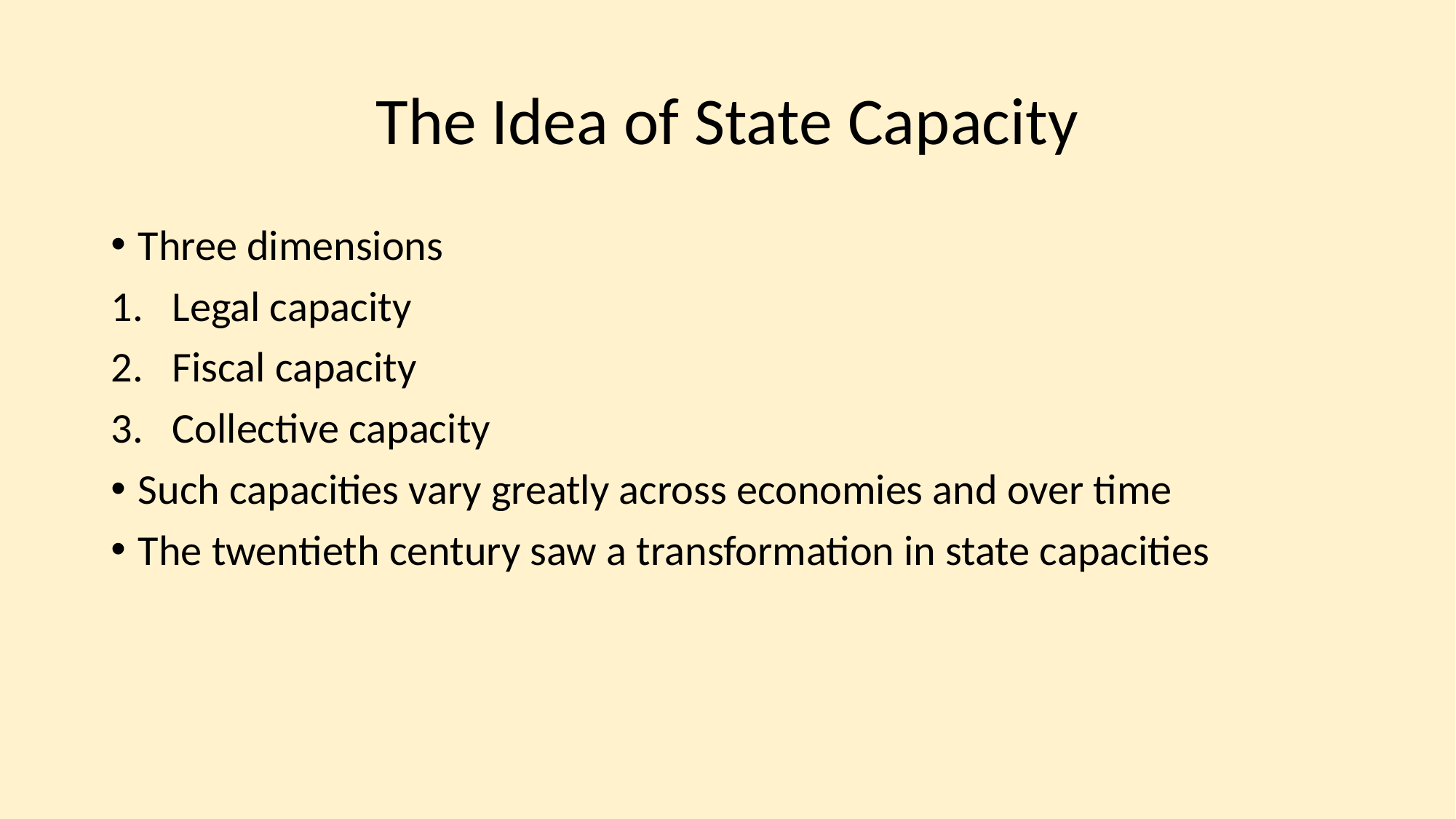

# The Idea of State Capacity
Three dimensions
Legal capacity
Fiscal capacity
Collective capacity
Such capacities vary greatly across economies and over time
The twentieth century saw a transformation in state capacities